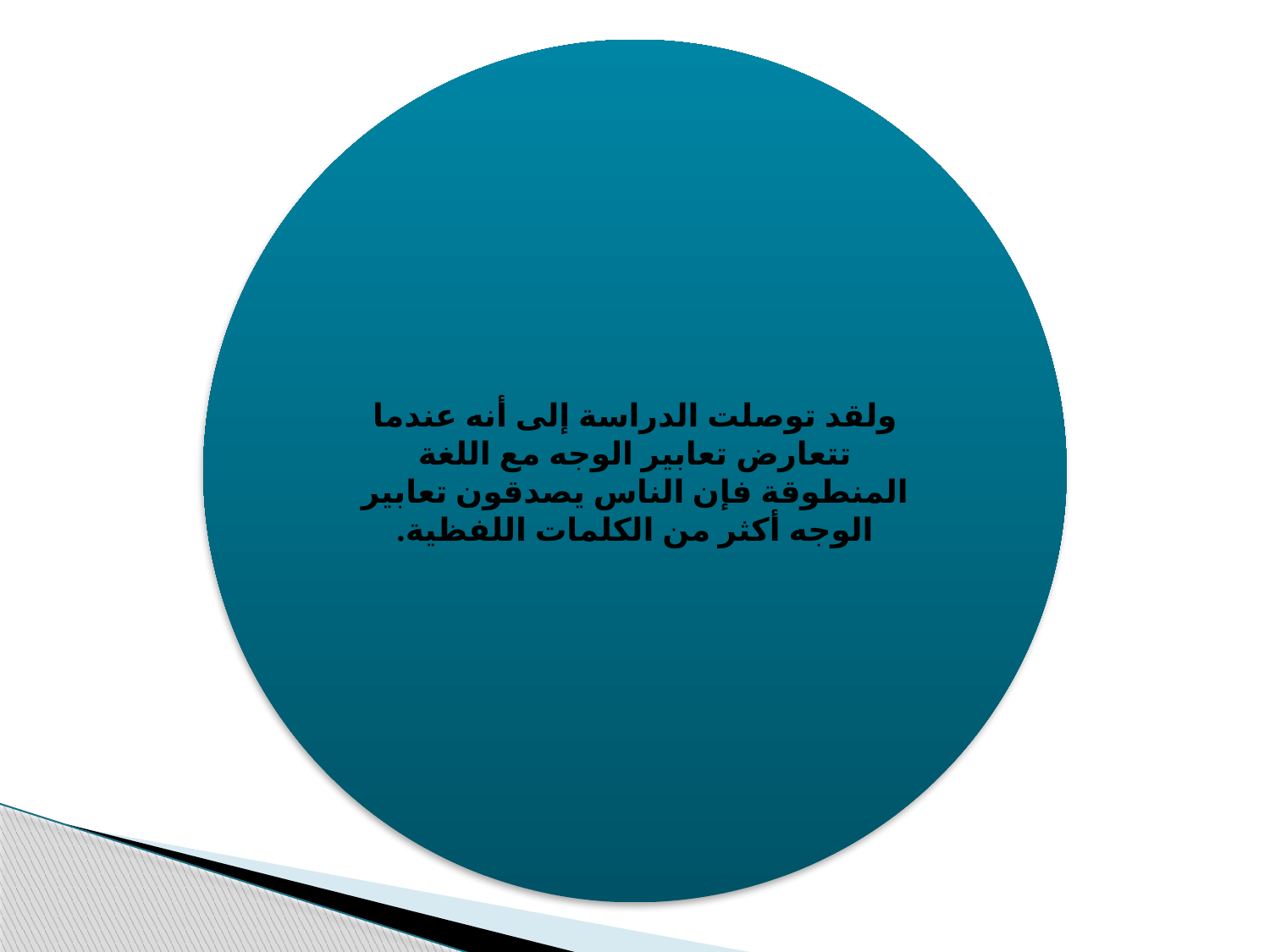

#
ولقد توصلت الدراسة إلى أنه عندما تتعارض تعابير الوجه مع اللغة المنطوقة فإن الناس يصدقون تعابير الوجه أكثر من الكلمات اللفظية.